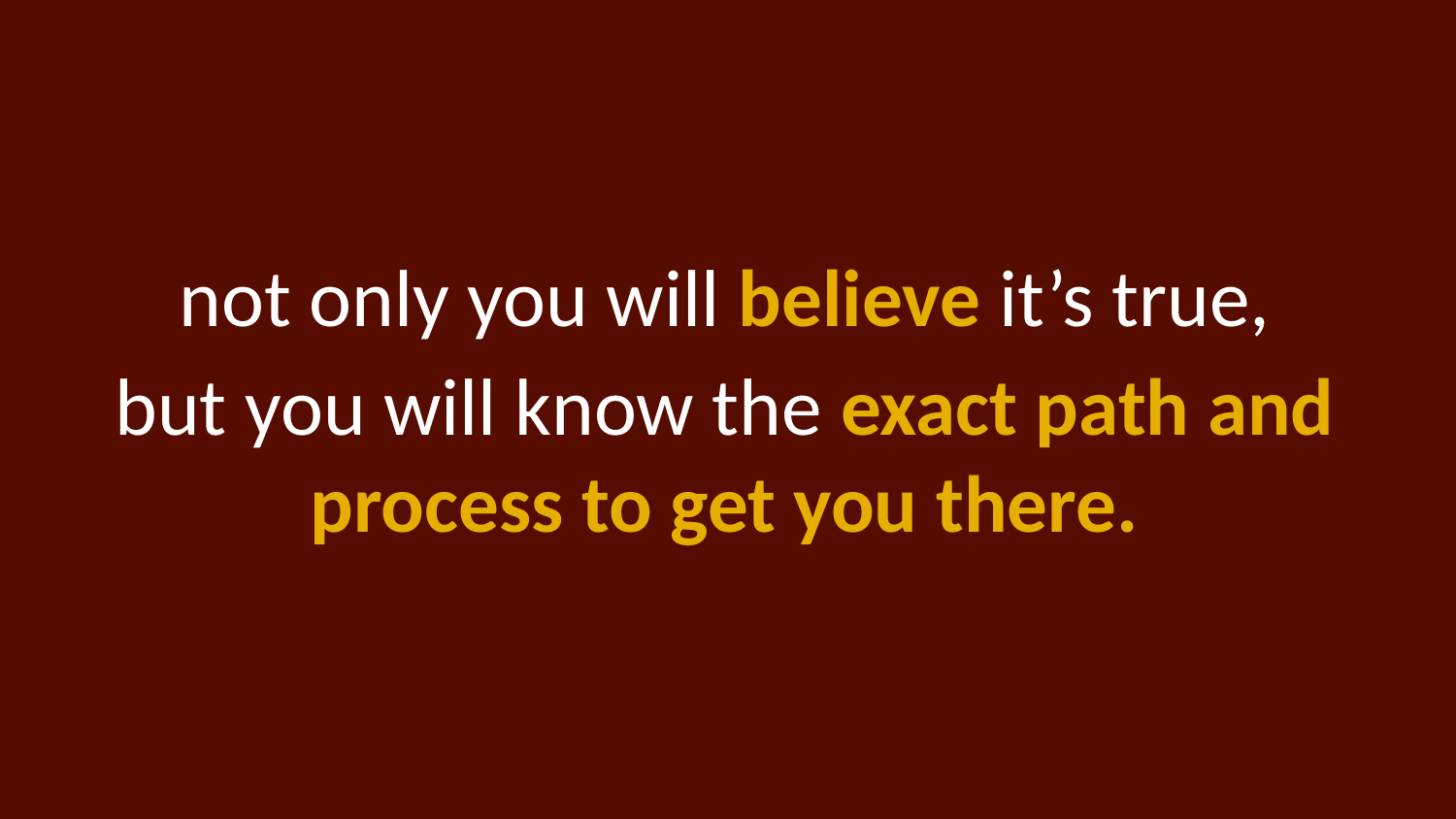

# not only you will believe it’s true,
but you will know the exact path and process to get you there.